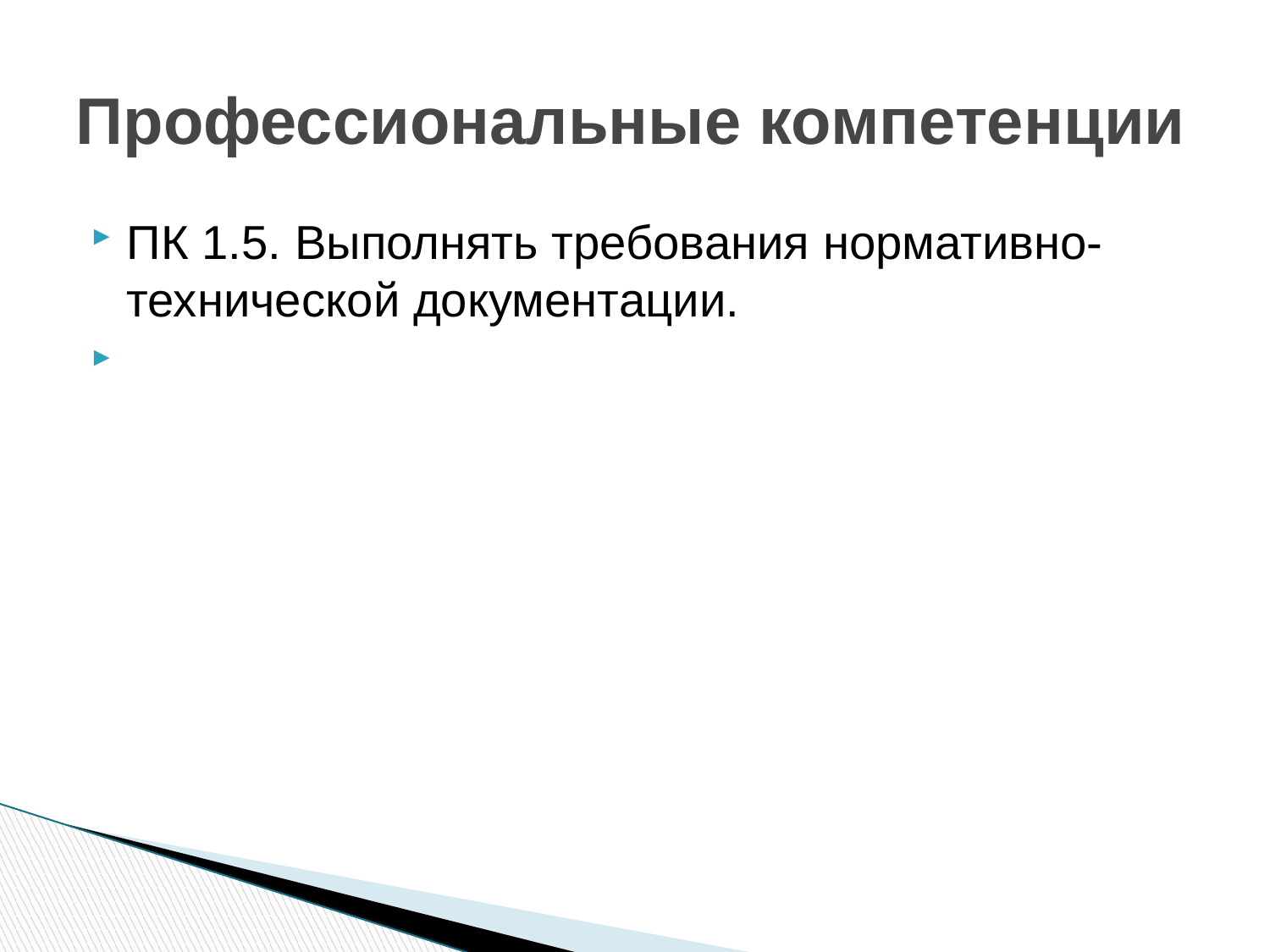

# Профессиональные компетенции
ПК 1.5. Выполнять требования нормативно-технической документации.